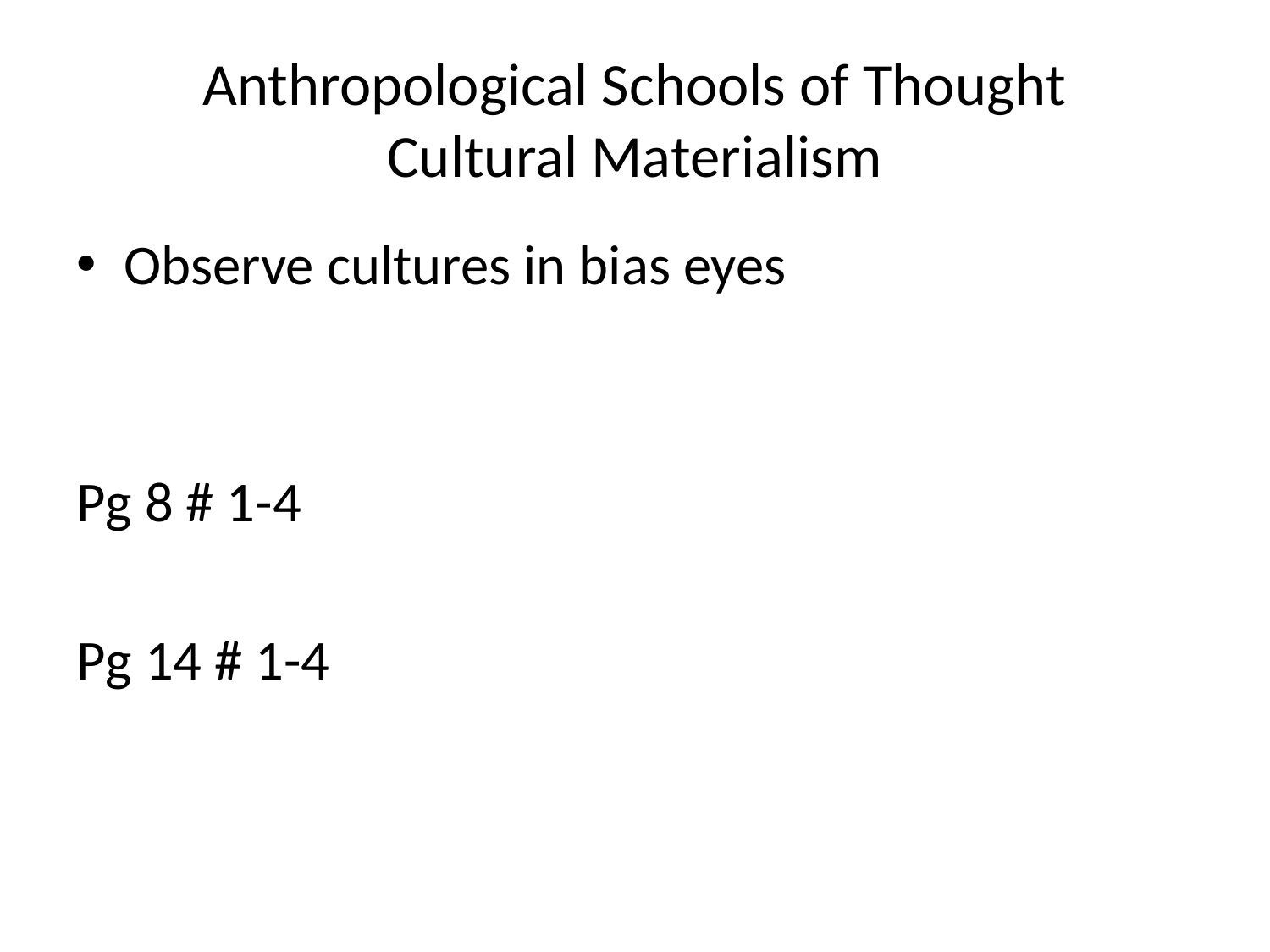

# Anthropological Schools of Thought Cultural Materialism
Observe cultures in bias eyes

Pg 8 # 1-4

Pg 14 # 1-4